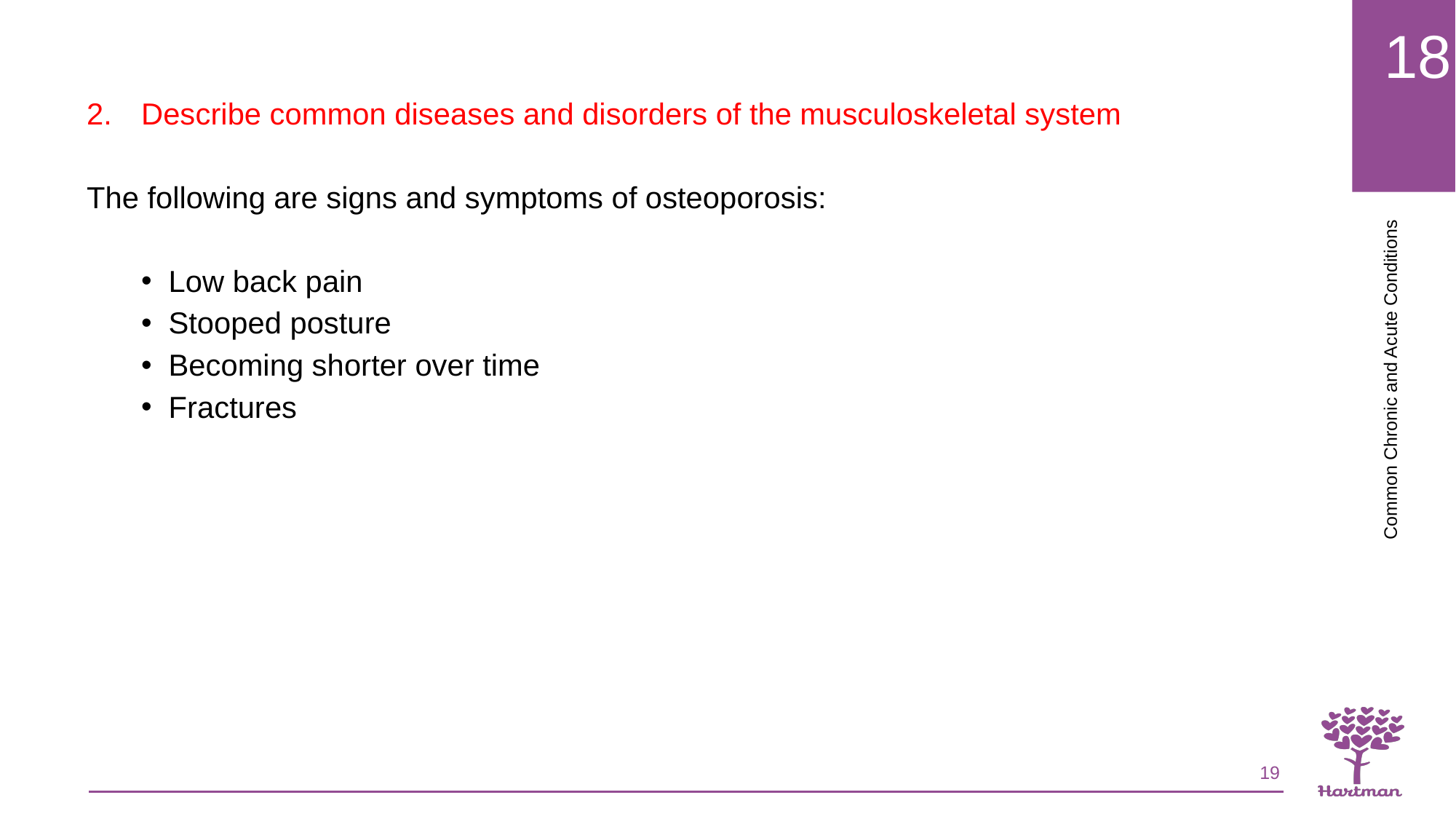

Describe common diseases and disorders of the musculoskeletal system

The following are signs and symptoms of osteoporosis:

Low back pain
Stooped posture
Becoming shorter over time
Fractures

19